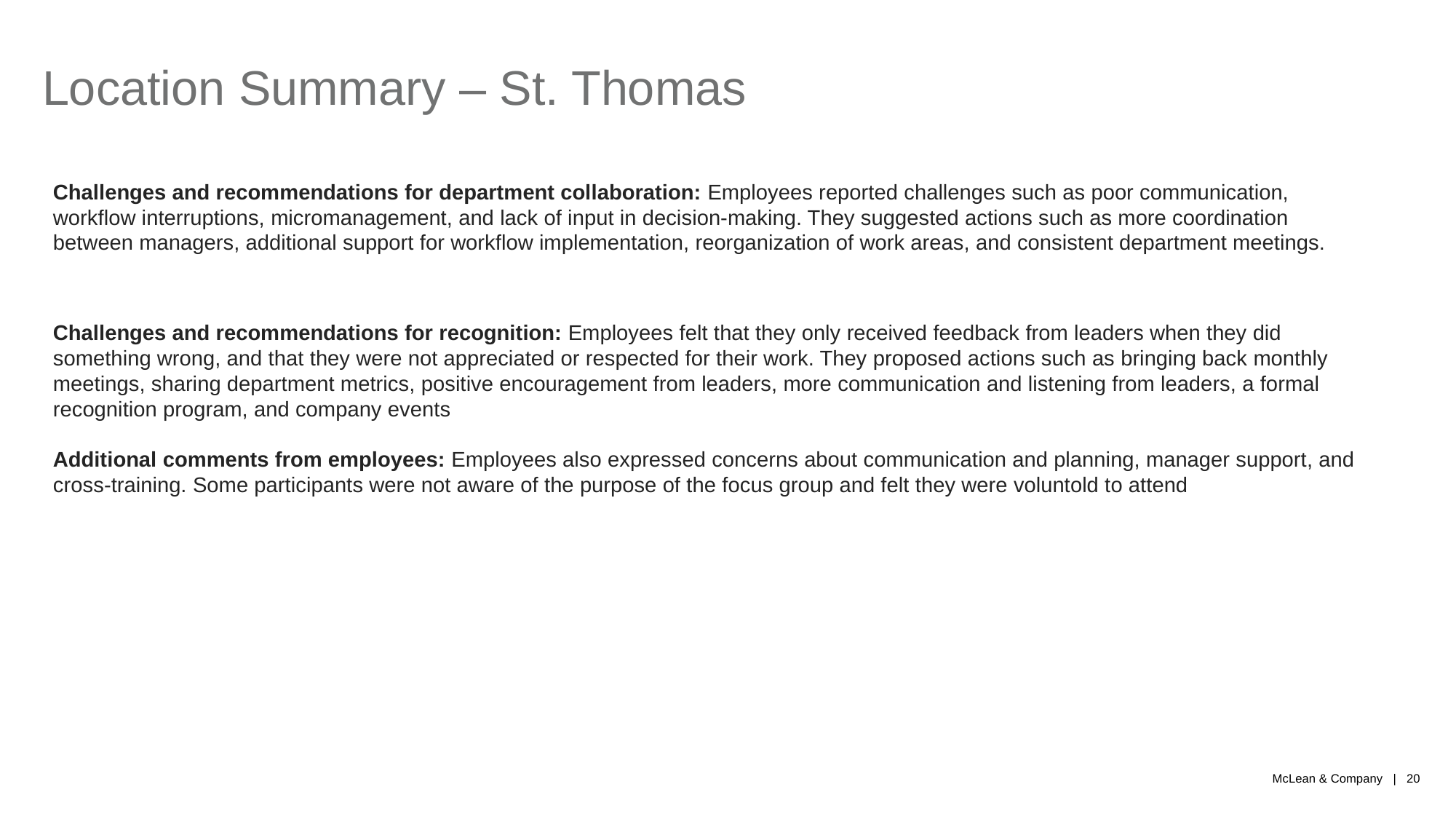

# Location Summary – St. Thomas
Challenges and recommendations for department collaboration: Employees reported challenges such as poor communication, workflow interruptions, micromanagement, and lack of input in decision-making. They suggested actions such as more coordination between managers, additional support for workflow implementation, reorganization of work areas, and consistent department meetings.
Challenges and recommendations for recognition: Employees felt that they only received feedback from leaders when they did something wrong, and that they were not appreciated or respected for their work. They proposed actions such as bringing back monthly meetings, sharing department metrics, positive encouragement from leaders, more communication and listening from leaders, a formal recognition program, and company events
Additional comments from employees: Employees also expressed concerns about communication and planning, manager support, and cross-training. Some participants were not aware of the purpose of the focus group and felt they were voluntold to attend